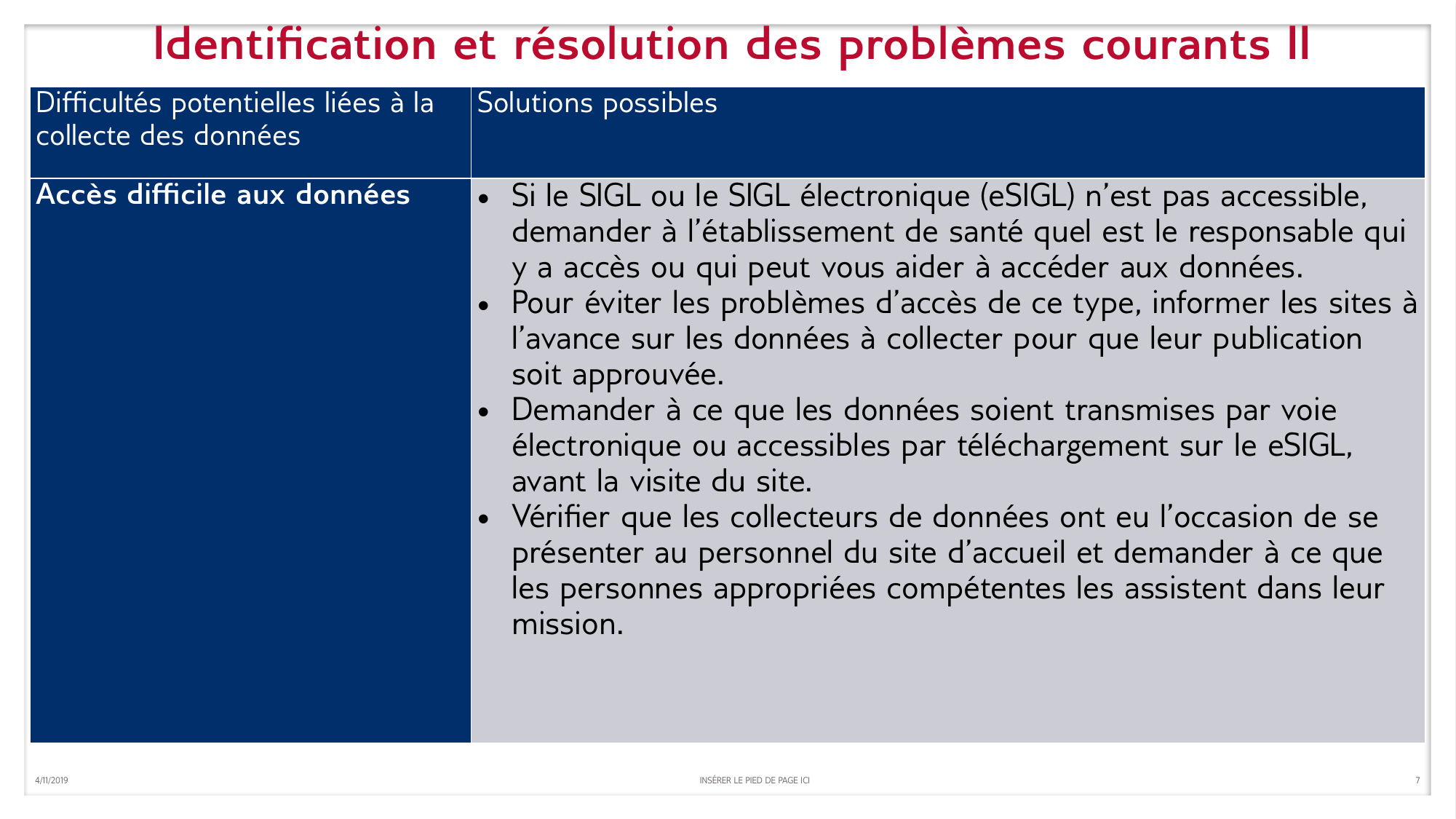

4/11/2019
                    INSÉRER LE PIED DE PAGE ICI
7
# Identification et résolution des problèmes courants II
| Difficultés potentielles liées à la collecte des données | Solutions possibles |
| --- | --- |
| Accès difficile aux données | Si le SIGL ou le SIGL électronique (eSIGL) n’est pas accessible, demander à l’établissement de santé quel est le responsable qui y a accès ou qui peut vous aider à accéder aux données. Pour éviter les problèmes d’accès de ce type, informer les sites à l’avance sur les données à collecter pour que leur publication soit approuvée. Demander à ce que les données soient transmises par voie électronique ou accessibles par téléchargement sur le eSIGL, avant la visite du site. Vérifier que les collecteurs de données ont eu l’occasion de se présenter au personnel du site d’accueil et demander à ce que les personnes appropriées compétentes les assistent dans leur mission. |